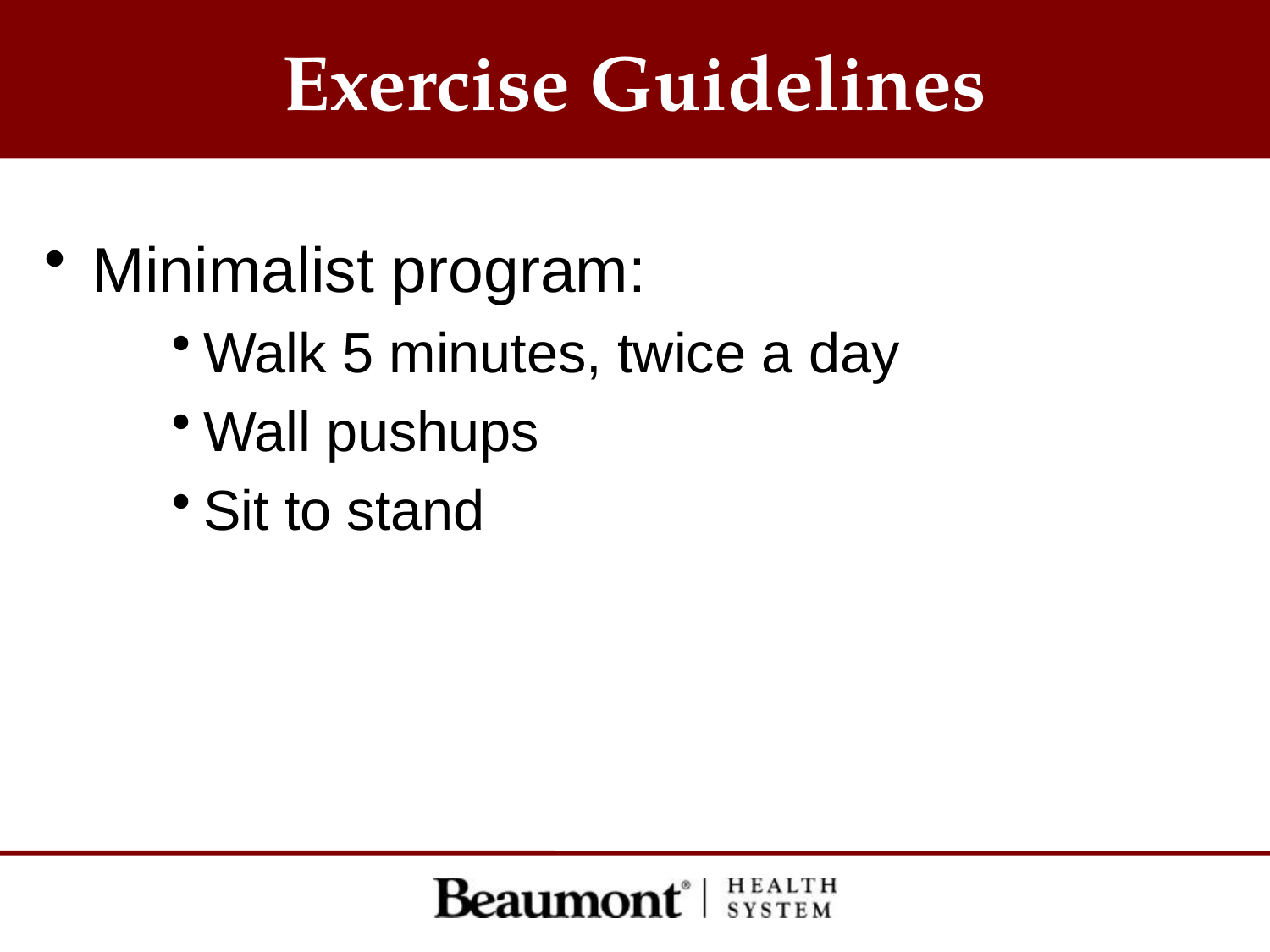

# Exercise Guidelines
Minimalist program:
Walk 5 minutes, twice a day
Wall pushups
Sit to stand